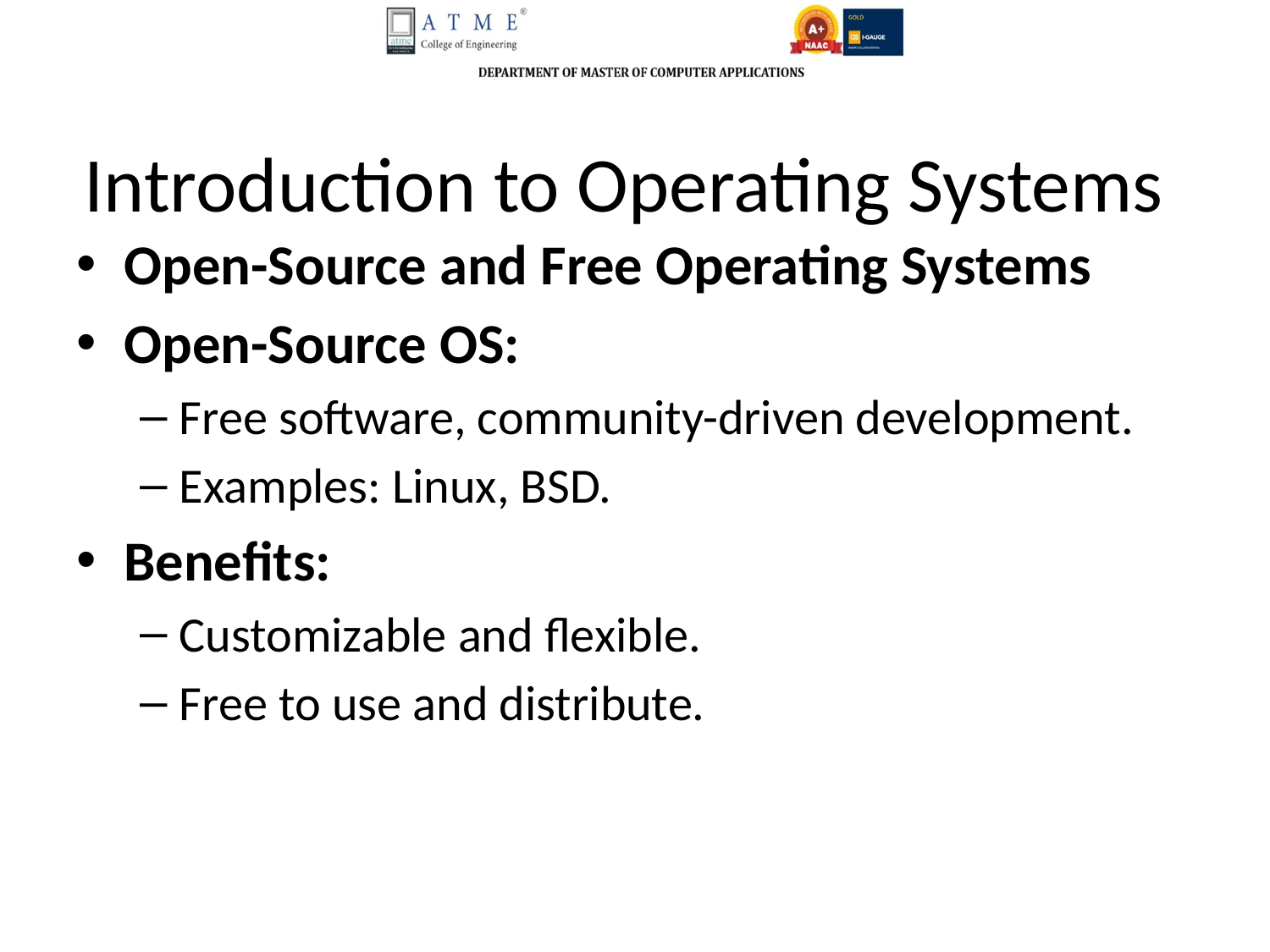

# Introduction to Operating Systems
Open-Source and Free Operating Systems
Open-Source OS:
Free software, community-driven development.
Examples: Linux, BSD.
Benefits:
Customizable and flexible.
Free to use and distribute.